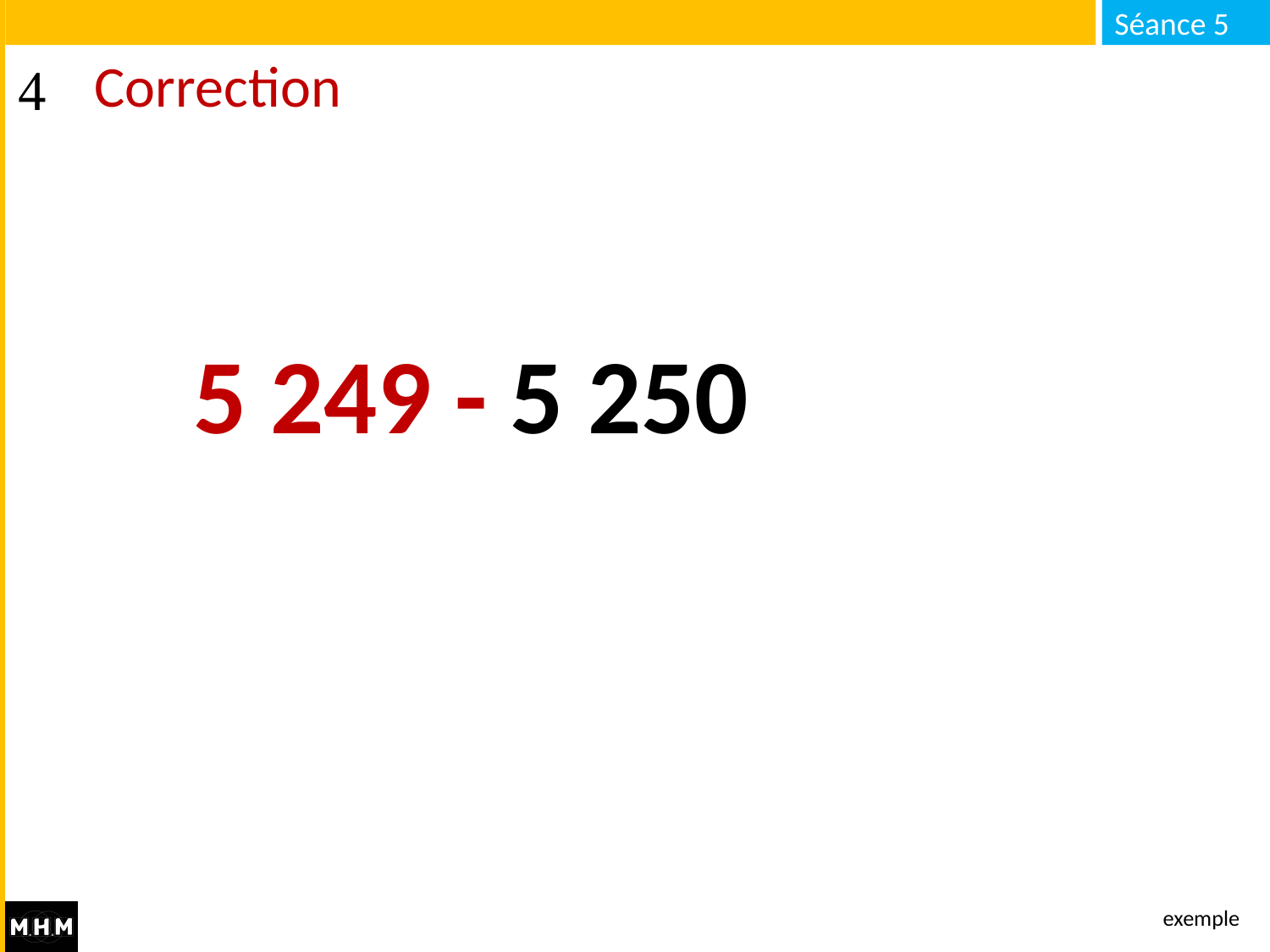

# Correction
5 249 -
5 250
exemple